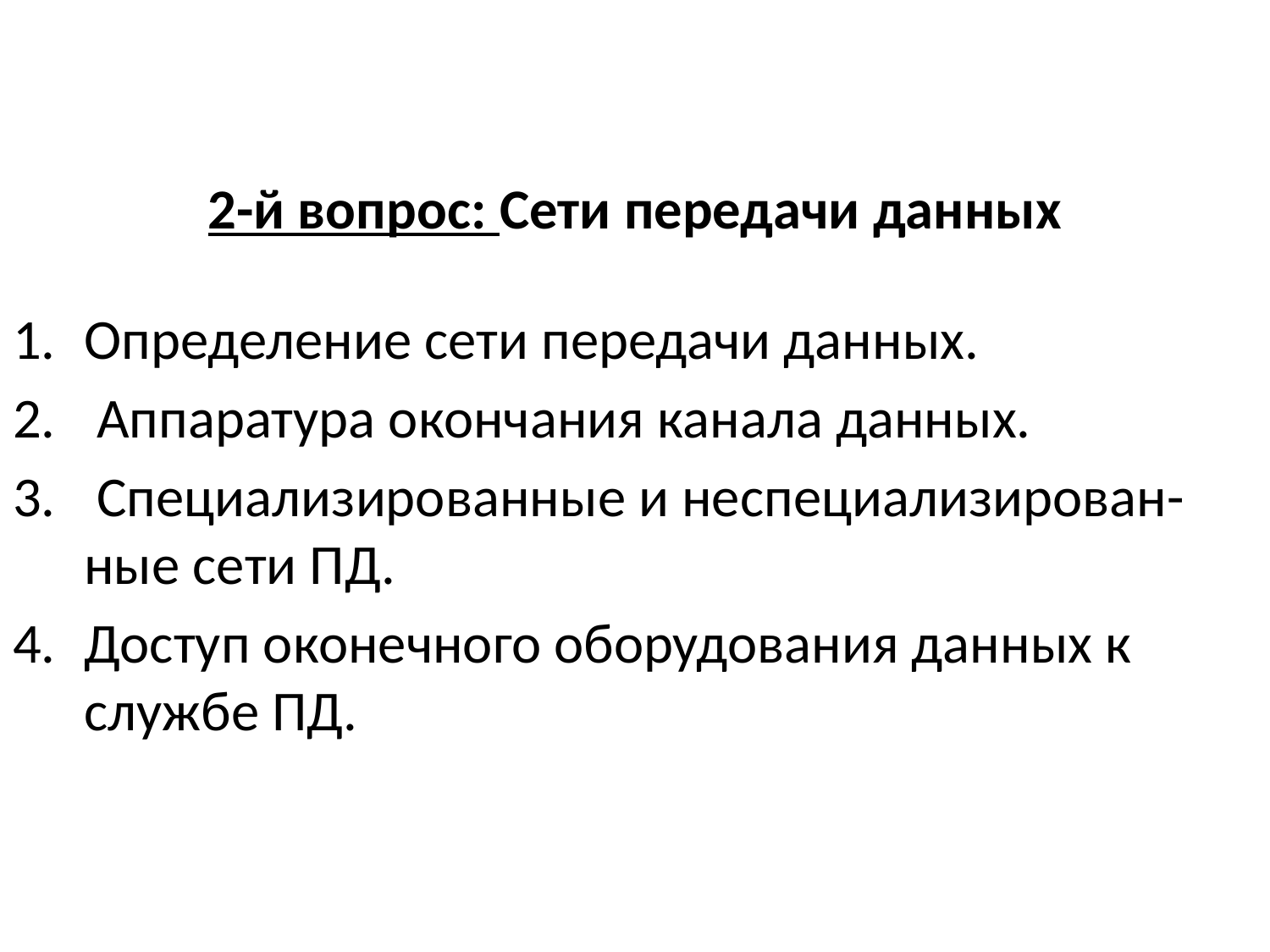

# 2-й вопрос: Сети передачи данных
Определение сети передачи данных.
 Аппаратура окончания канала данных.
 Специализированные и неспециализирован- ные сети ПД.
Доступ оконечного оборудования данных к службе ПД.